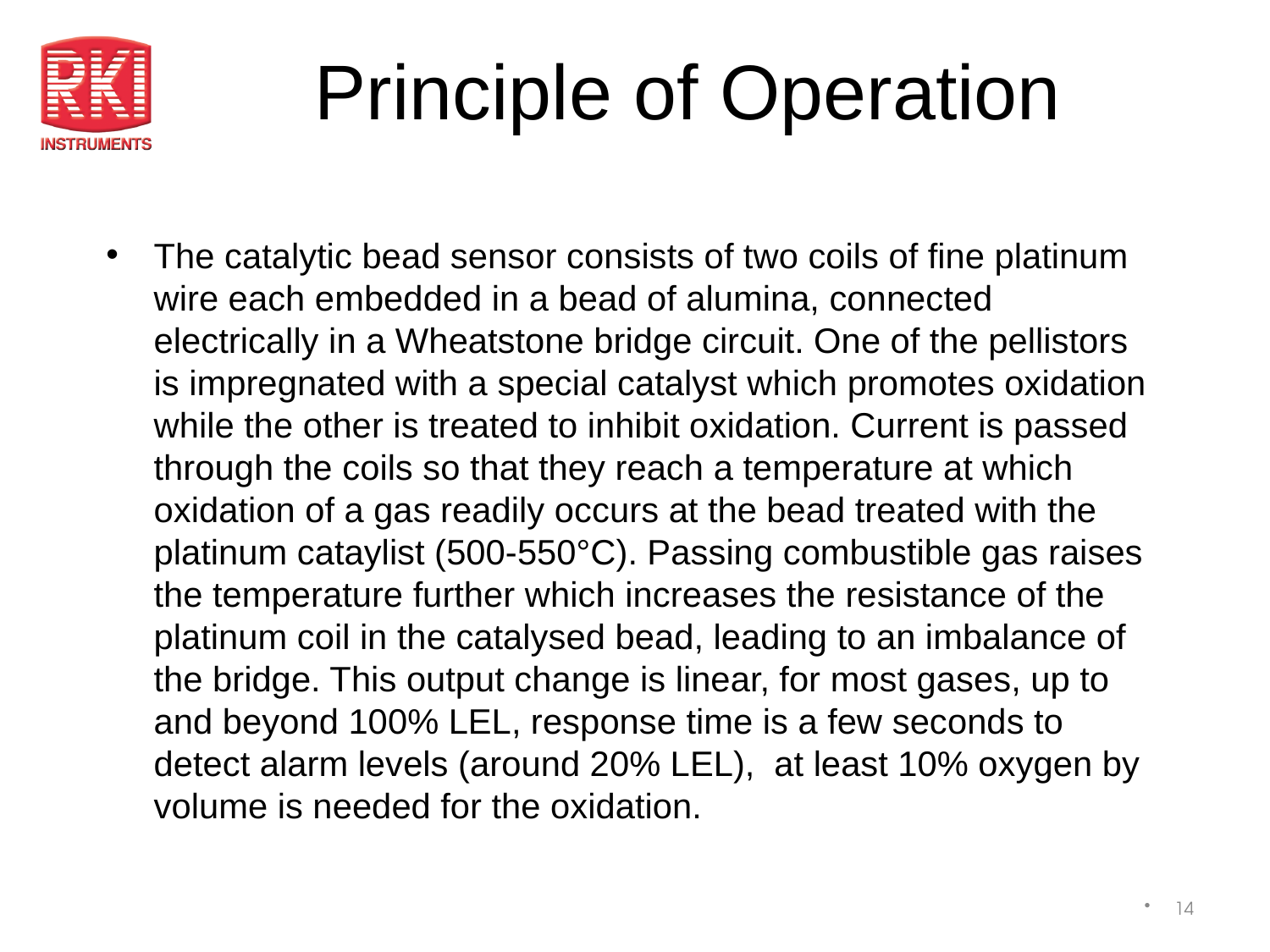

# Principle of Operation
The catalytic bead sensor consists of two coils of fine platinum wire each embedded in a bead of alumina, connected electrically in a Wheatstone bridge circuit. One of the pellistors is impregnated with a special catalyst which promotes oxidation while the other is treated to inhibit oxidation. Current is passed through the coils so that they reach a temperature at which oxidation of a gas readily occurs at the bead treated with the platinum cataylist (500-550°C). Passing combustible gas raises the temperature further which increases the resistance of the platinum coil in the catalysed bead, leading to an imbalance of the bridge. This output change is linear, for most gases, up to and beyond 100% LEL, response time is a few seconds to detect alarm levels (around 20% LEL),  at least 10% oxygen by volume is needed for the oxidation.
14